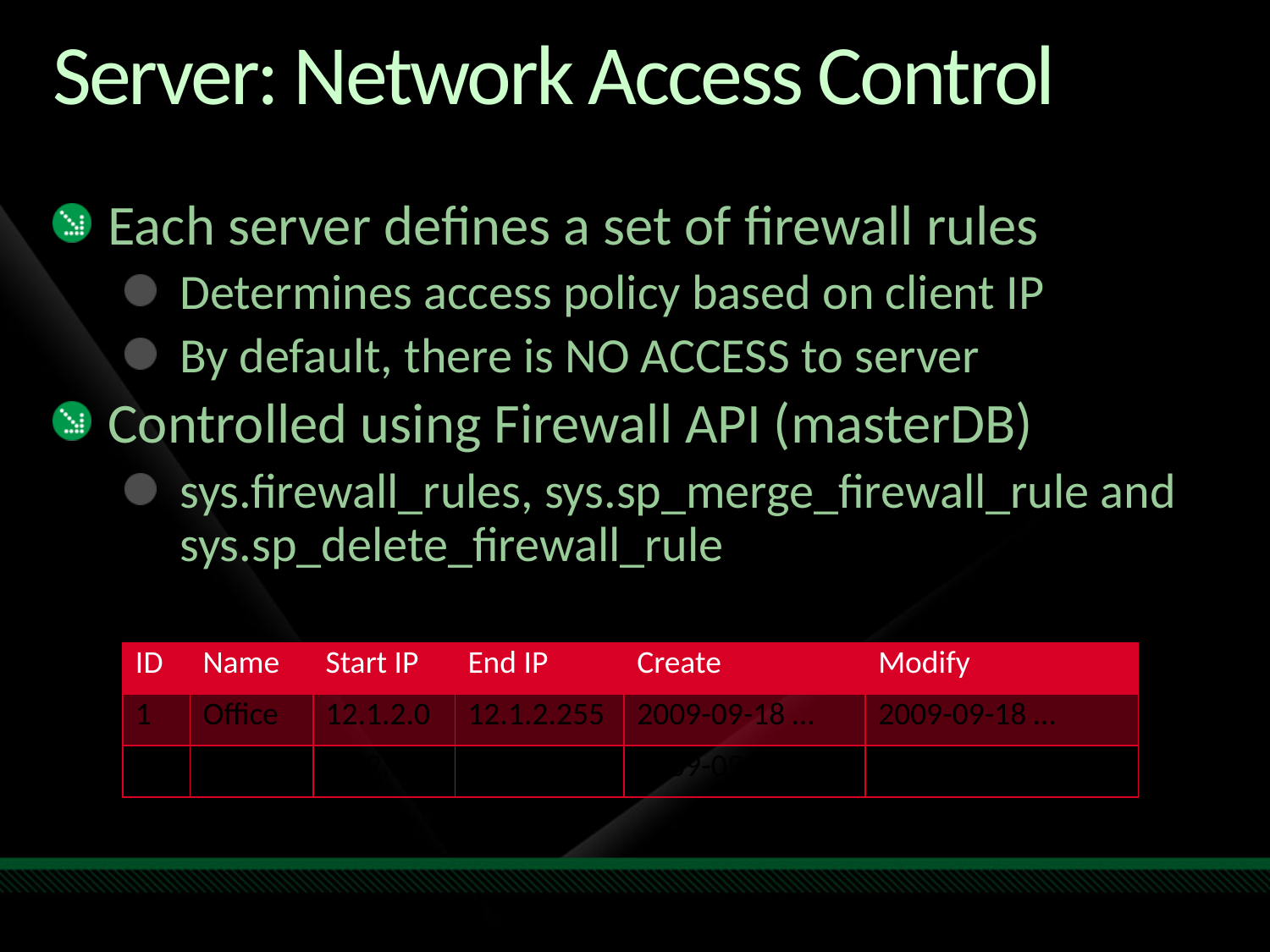

# Server: Network Access Control
Each server defines a set of firewall rules
Determines access policy based on client IP
By default, there is NO ACCESS to server
Controlled using Firewall API (masterDB)
sys.firewall_rules, sys.sp_merge_firewall_rule and sys.sp_delete_firewall_rule
| ID | Name | Start IP | End IP | Create | Modify |
| --- | --- | --- | --- | --- | --- |
| 1 | Office | 12.1.2.0 | 12.1.2.255 | 2009-09-18 … | 2009-09-18 … |
| 2 | Home | 12.2.2.5 | 12.2.2.5 | 2009-09-20 … | 2009-09-21 … |